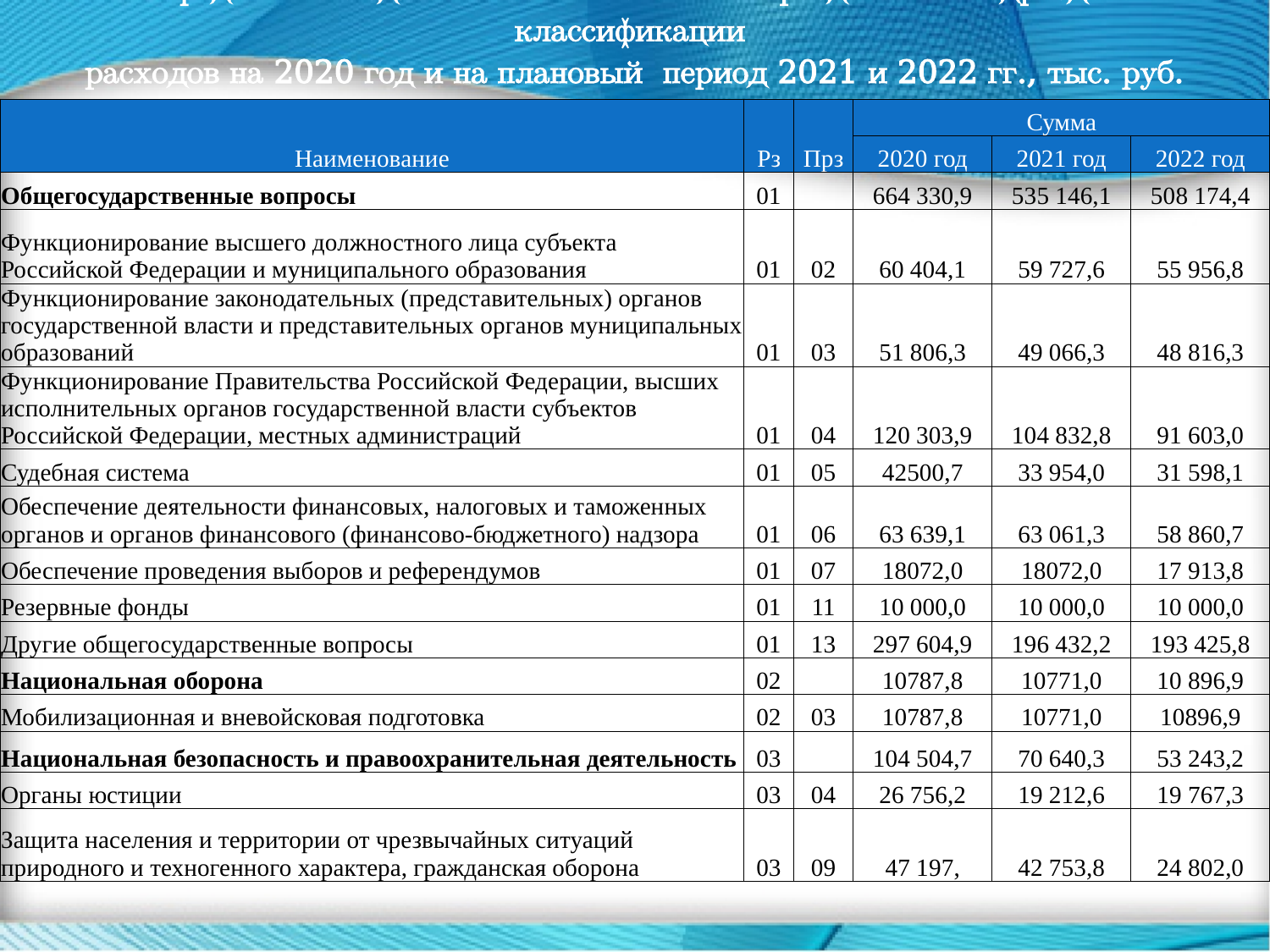

# Распределение бюджетных ассигнований по разделам  и подразделам классификации расходов на 2020 год и на плановый  период 2021 и 2022 гг., тыс. руб.
| Наименование | Рз | Прз | Сумма |  |  |
| --- | --- | --- | --- | --- | --- |
|  |  |  | 2020 год | 2021 год | 2022 год |
| Общегосударственные вопросы | 01 |  | 664 330,9 | 535 146,1 | 508 174,4 |
| Функционирование высшего должностного лица субъекта Российской Федерации и муниципального образования | 01 | 02 | 60 404,1 | 59 727,6 | 55 956,8 |
| Функционирование законодательных (представительных) органов государственной власти и представительных органов муниципальных образований | 01 | 03 | 51 806,3 | 49 066,3 | 48 816,3 |
| Функционирование Правительства Российской Федерации, высших исполнительных органов государственной власти субъектов Российской Федерации, местных администраций | 01 | 04 | 120 303,9 | 104 832,8 | 91 603,0 |
| Судебная система | 01 | 05 | 42500,7 | 33 954,0 | 31 598,1 |
| Обеспечение деятельности финансовых, налоговых и таможенных органов и органов финансового (финансово-бюджетного) надзора | 01 | 06 | 63 639,1 | 63 061,3 | 58 860,7 |
| Обеспечение проведения выборов и референдумов | 01 | 07 | 18072,0 | 18072,0 | 17 913,8 |
| Резервные фонды | 01 | 11 | 10 000,0 | 10 000,0 | 10 000,0 |
| Другие общегосударственные вопросы | 01 | 13 | 297 604,9 | 196 432,2 | 193 425,8 |
| Национальная оборона | 02 |  | 10787,8 | 10771,0 | 10 896,9 |
| Мобилизационная и вневойсковая подготовка | 02 | 03 | 10787,8 | 10771,0 | 10896,9 |
| Национальная безопасность и правоохранительная деятельность | 03 |  | 104 504,7 | 70 640,3 | 53 243,2 |
| Органы юстиции | 03 | 04 | 26 756,2 | 19 212,6 | 19 767,3 |
| Защита населения и территории от чрезвычайных ситуаций природного и техногенного характера, гражданская оборона | 03 | 09 | 47 197, | 42 753,8 | 24 802,0 |